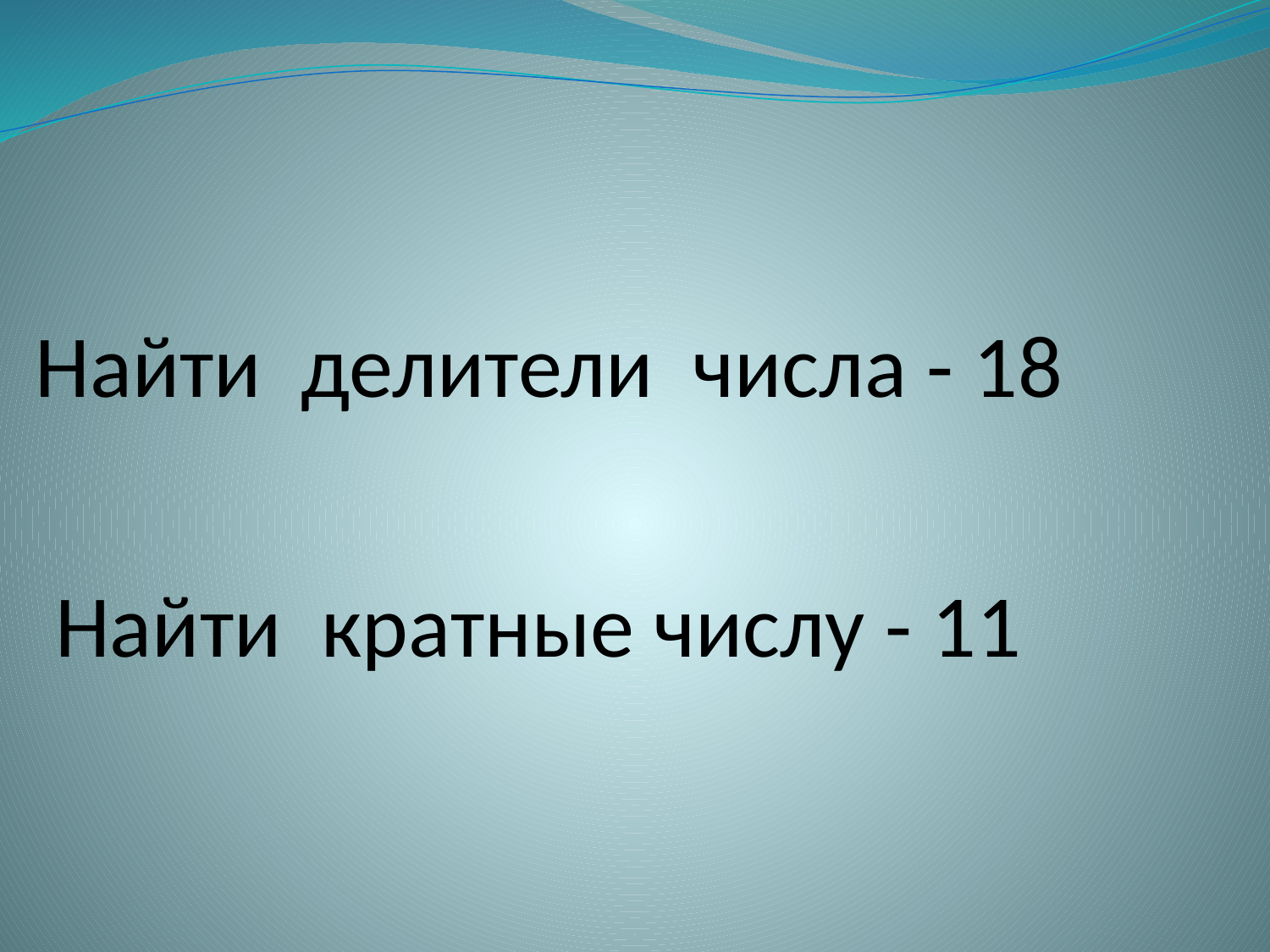

Найти  делители  числа - 18
# Найти  кратные числу - 11